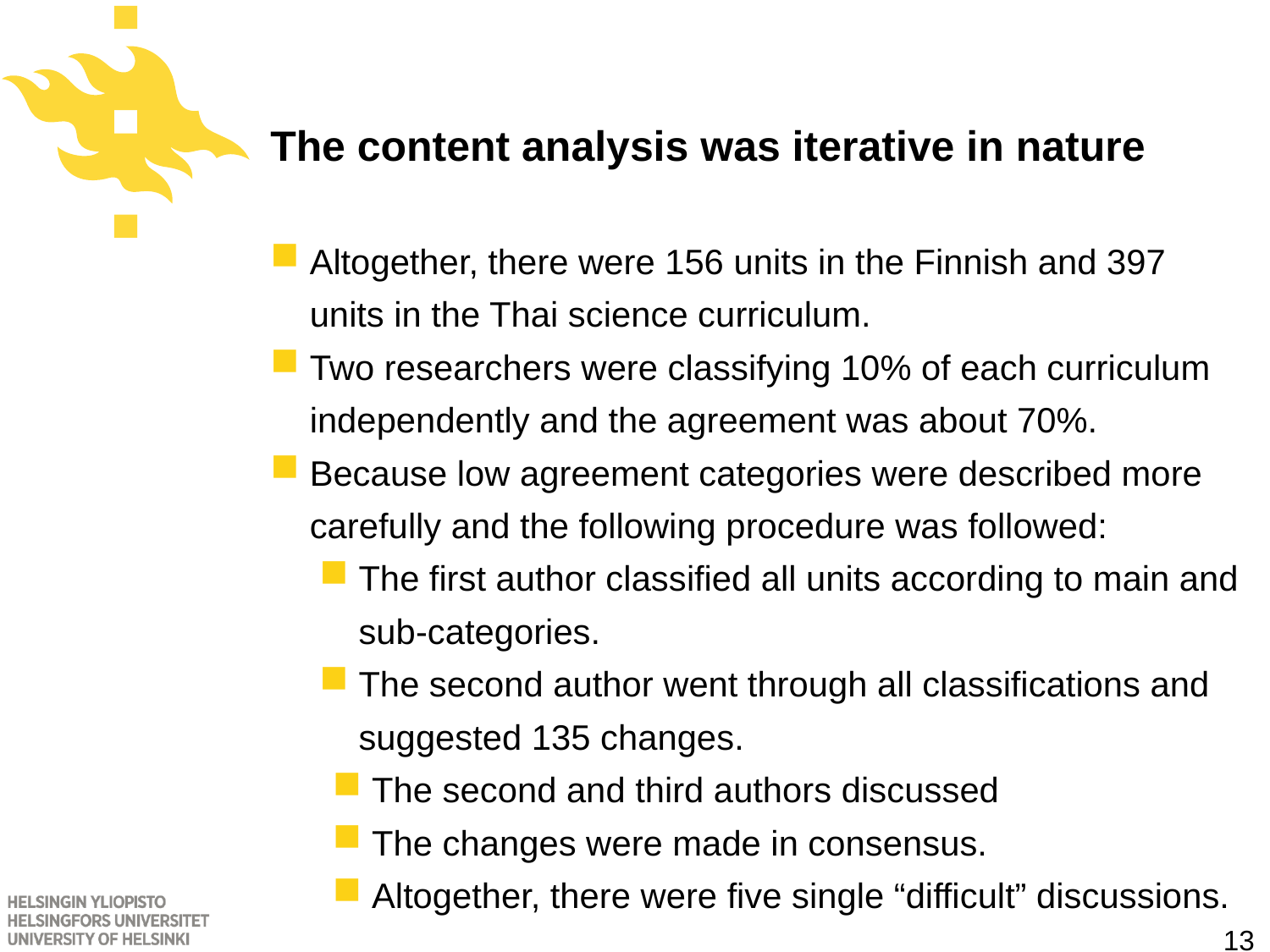

# The content analysis was iterative in nature
Altogether, there were 156 units in the Finnish and 397 units in the Thai science curriculum.
Two researchers were classifying 10% of each curriculum independently and the agreement was about 70%.
Because low agreement categories were described more carefully and the following procedure was followed:
The first author classified all units according to main and sub-categories.
The second author went through all classifications and suggested 135 changes.
The second and third authors discussed
The changes were made in consensus.
Altogether, there were five single “difficult” discussions.

13